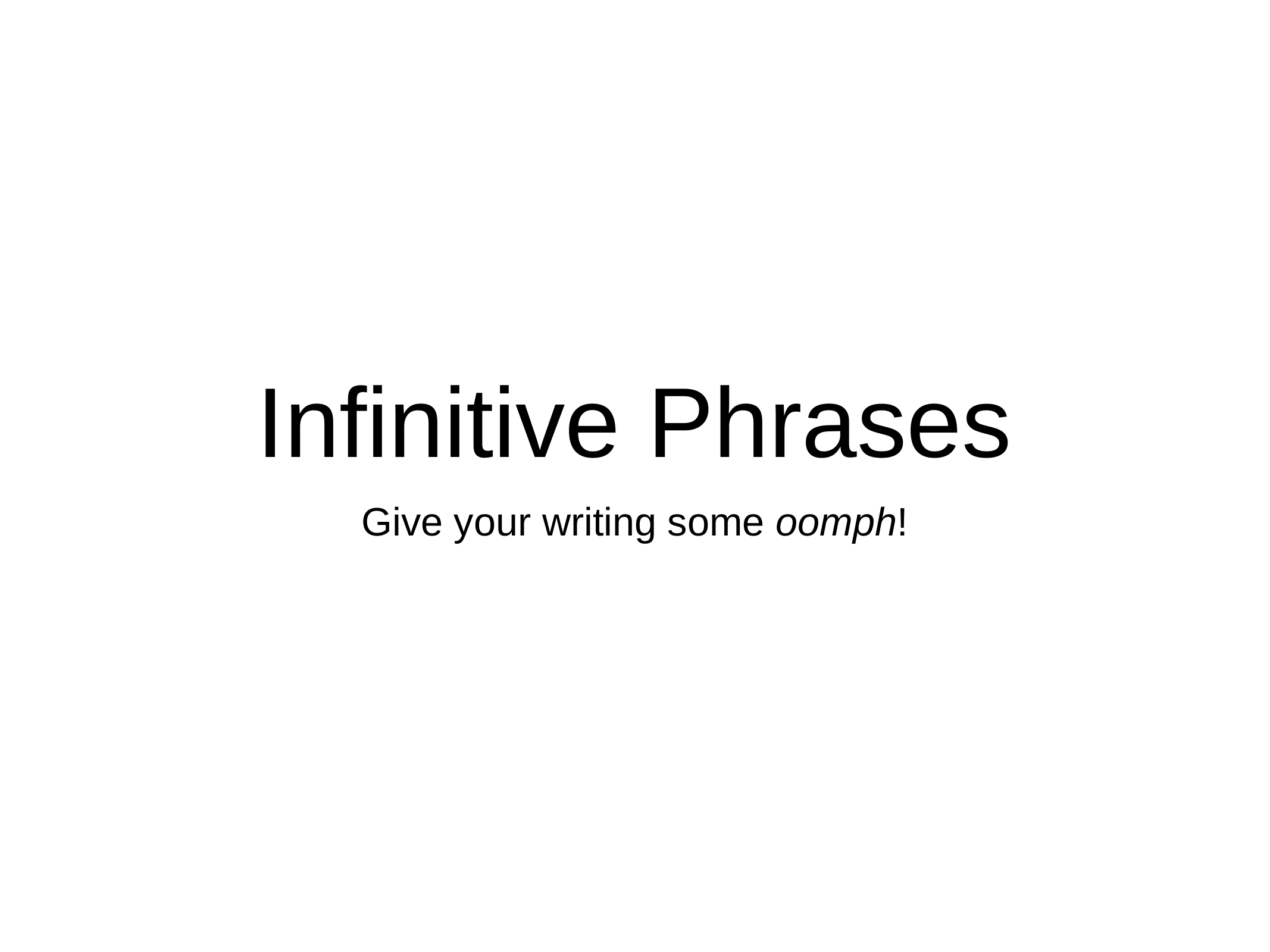

# Infinitive Phrases
Give your writing some oomph!